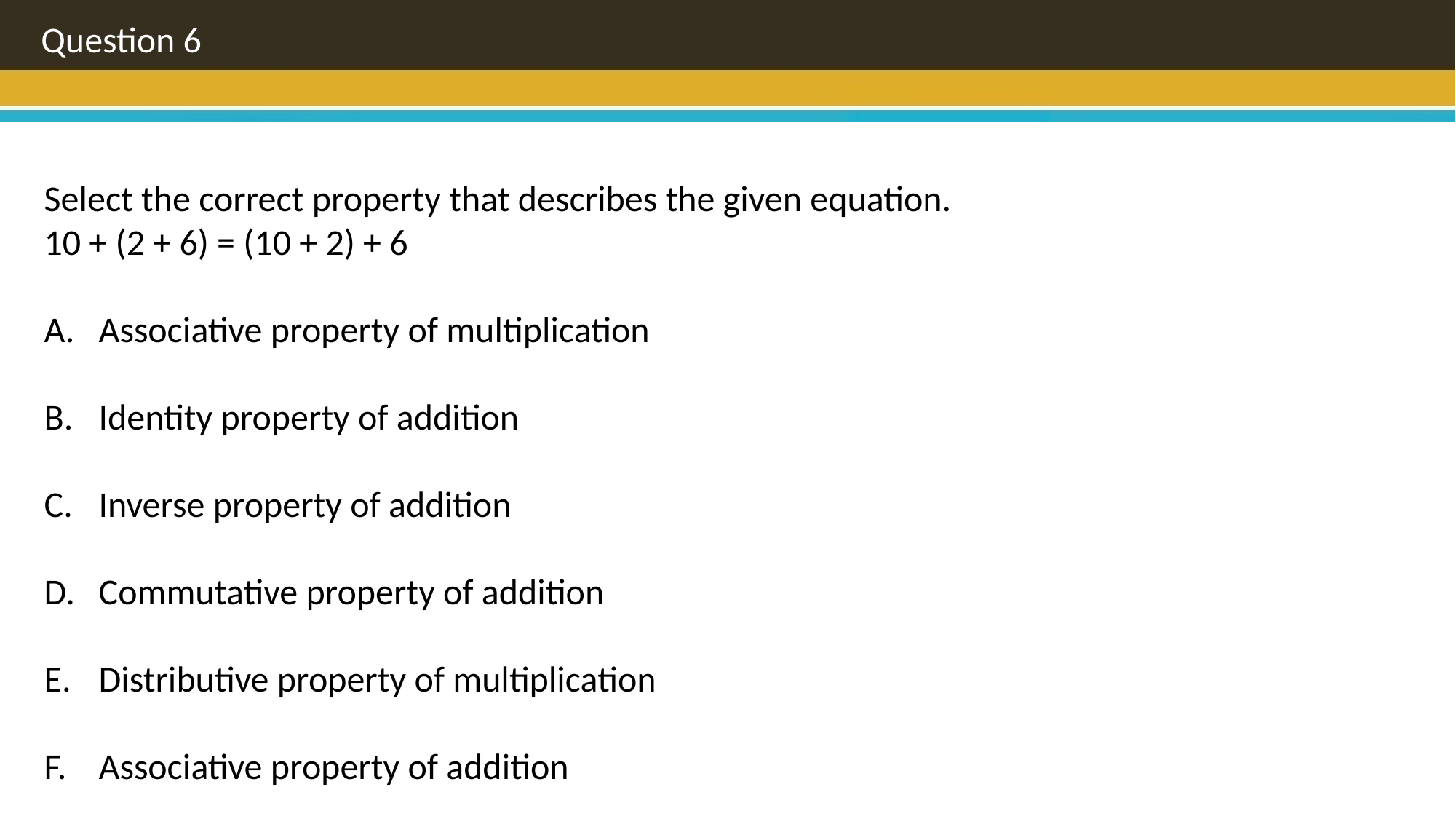

Question 6
Select the correct property that describes the given equation.
10 + (2 + 6) = (10 + 2) + 6

Associative property of multiplication

Identity property of addition

Inverse property of addition

Commutative property of addition

Distributive property of multiplication

Associative property of addition